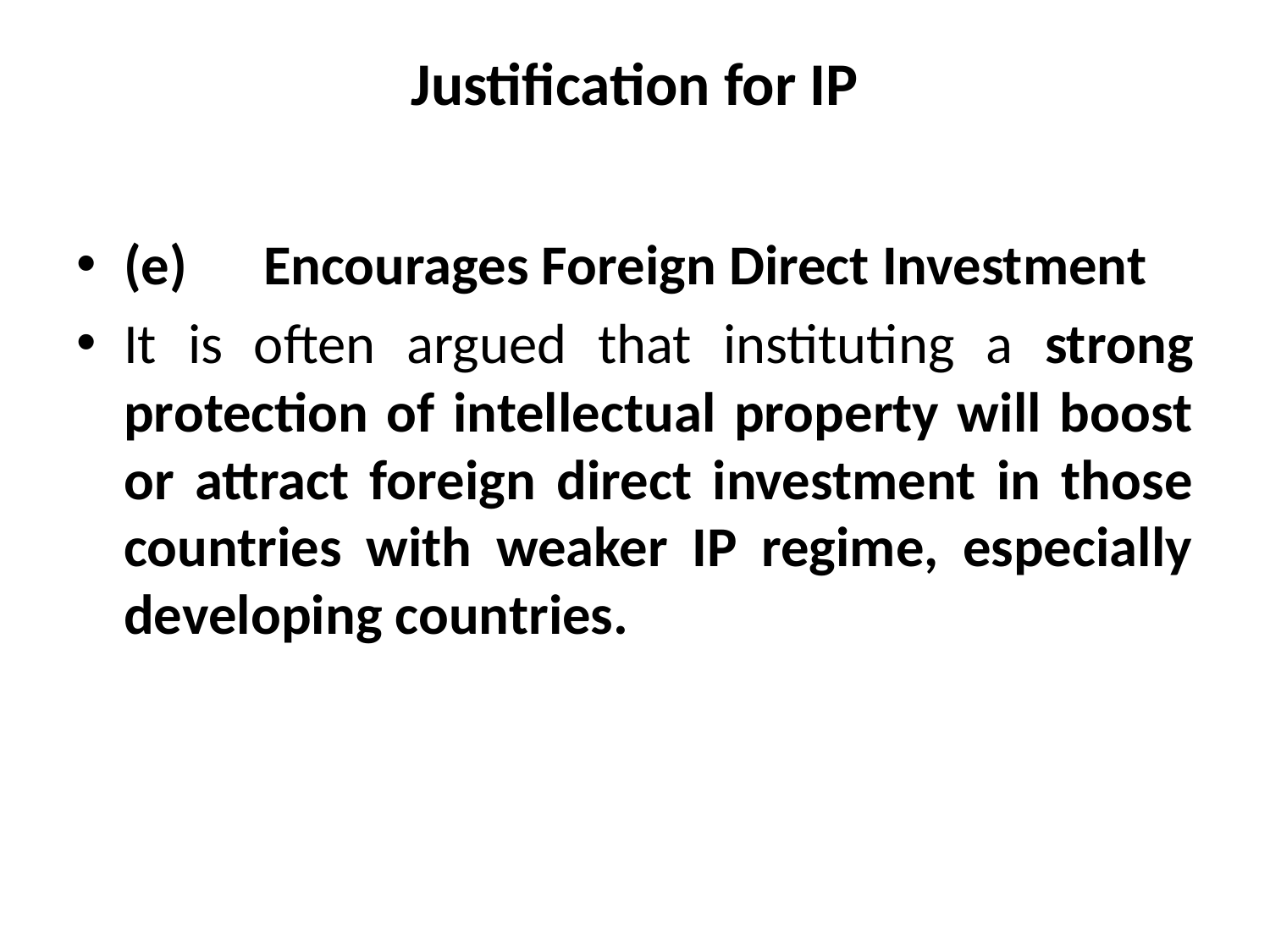

# Justification for IP
(e)      Encourages Foreign Direct Investment
It is often argued that instituting a strong protection of intellectual property will boost or attract foreign direct investment in those countries with weaker IP regime, especially developing countries.